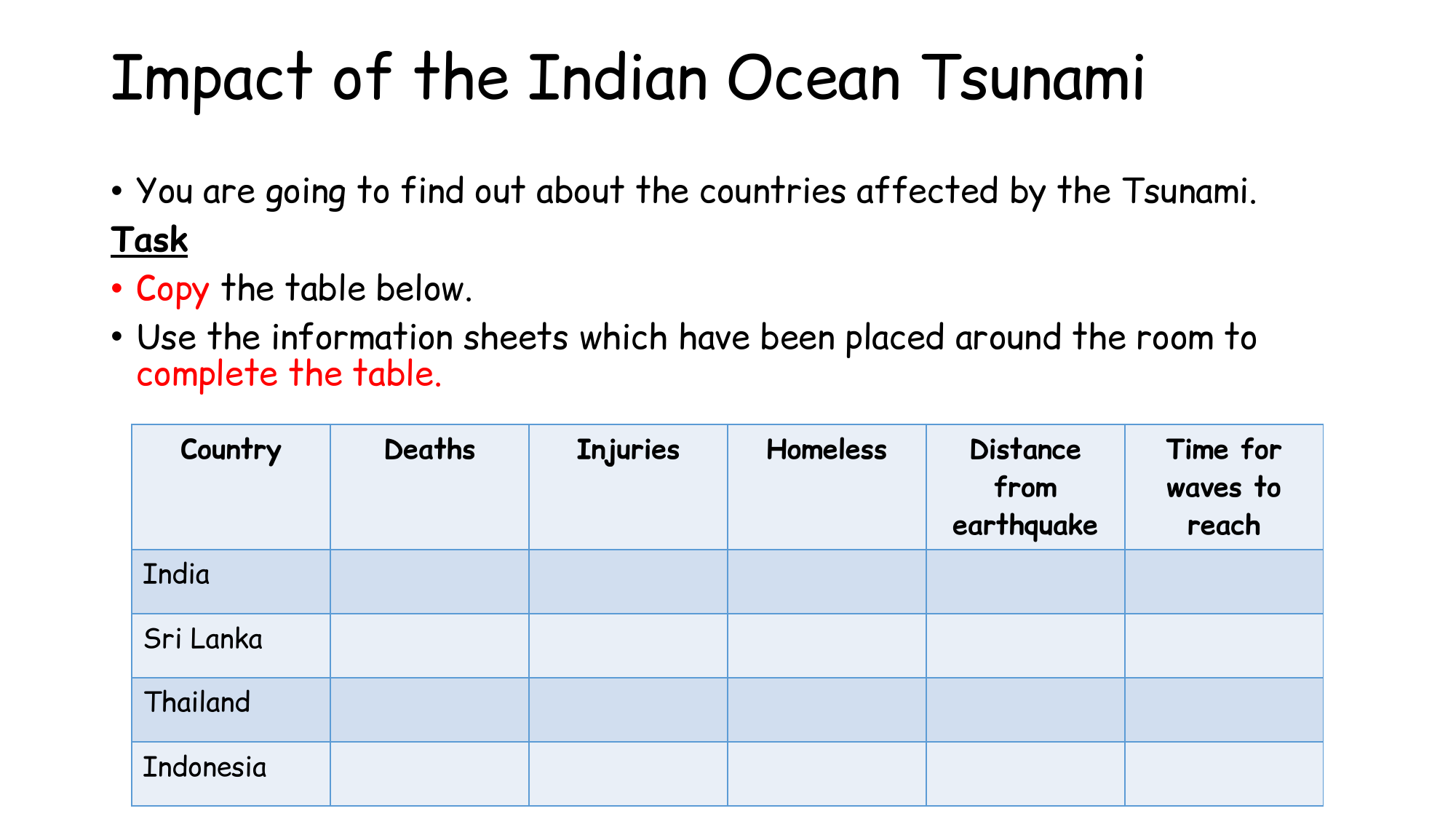

# Impact of the Indian Ocean Tsunami
You are going to find out about the countries affected by the Tsunami.
Task
Copy the table below.
Use the information sheets which have been placed around the room to complete the table.
| Country | Deaths | Injuries | Homeless | Distance from earthquake | Time for waves to reach |
| --- | --- | --- | --- | --- | --- |
| India |  |  |  |  |  |
| Sri Lanka |  |  |  |  |  |
| Thailand |  |  |  |  |  |
| Indonesia |  |  |  |  |  |